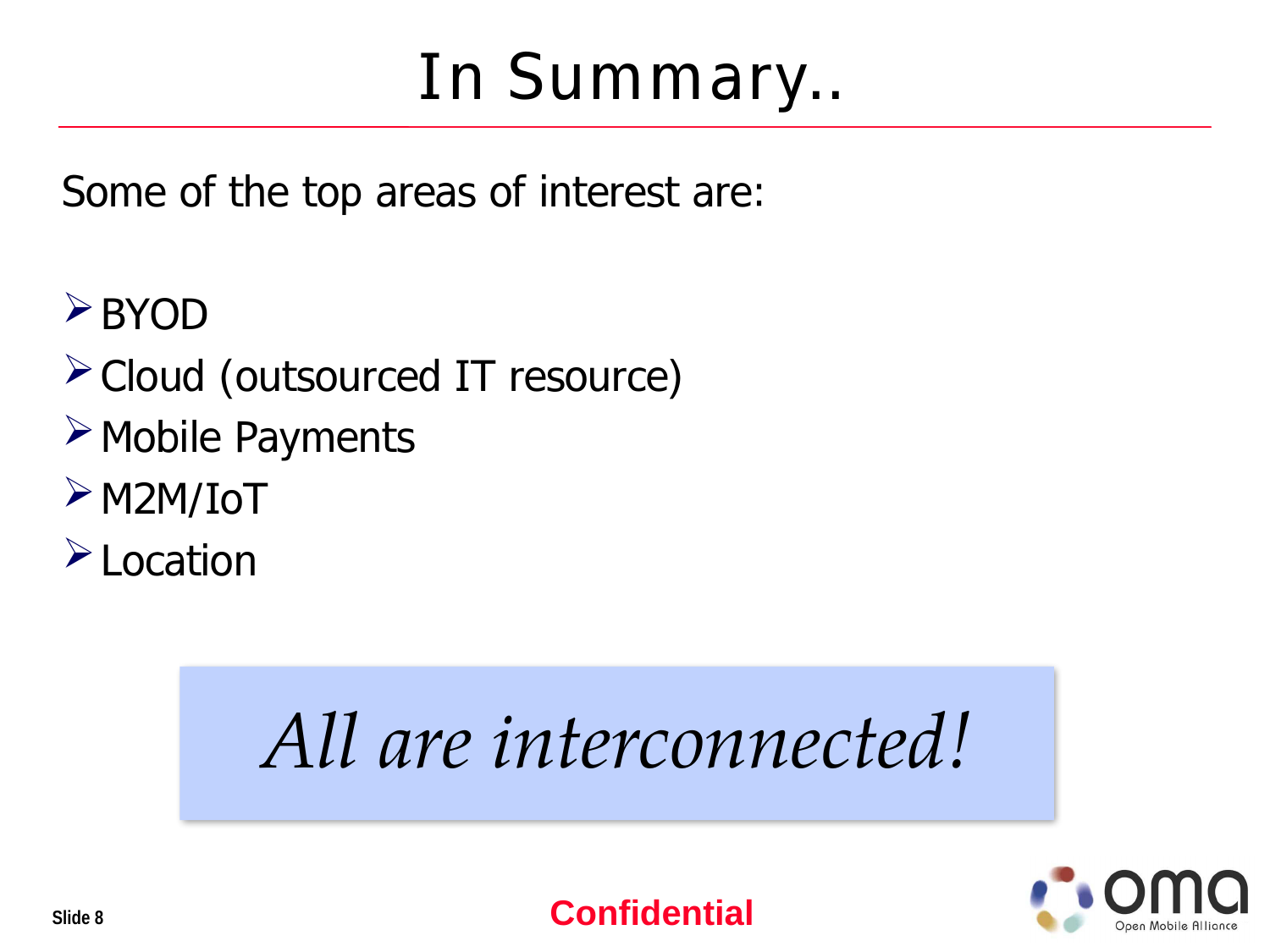

# In Summary..
Some of the top areas of interest are:

BYOD
Cloud (outsourced IT resource)
Mobile Payments
M2M/IoT
Location

All are interconnected!